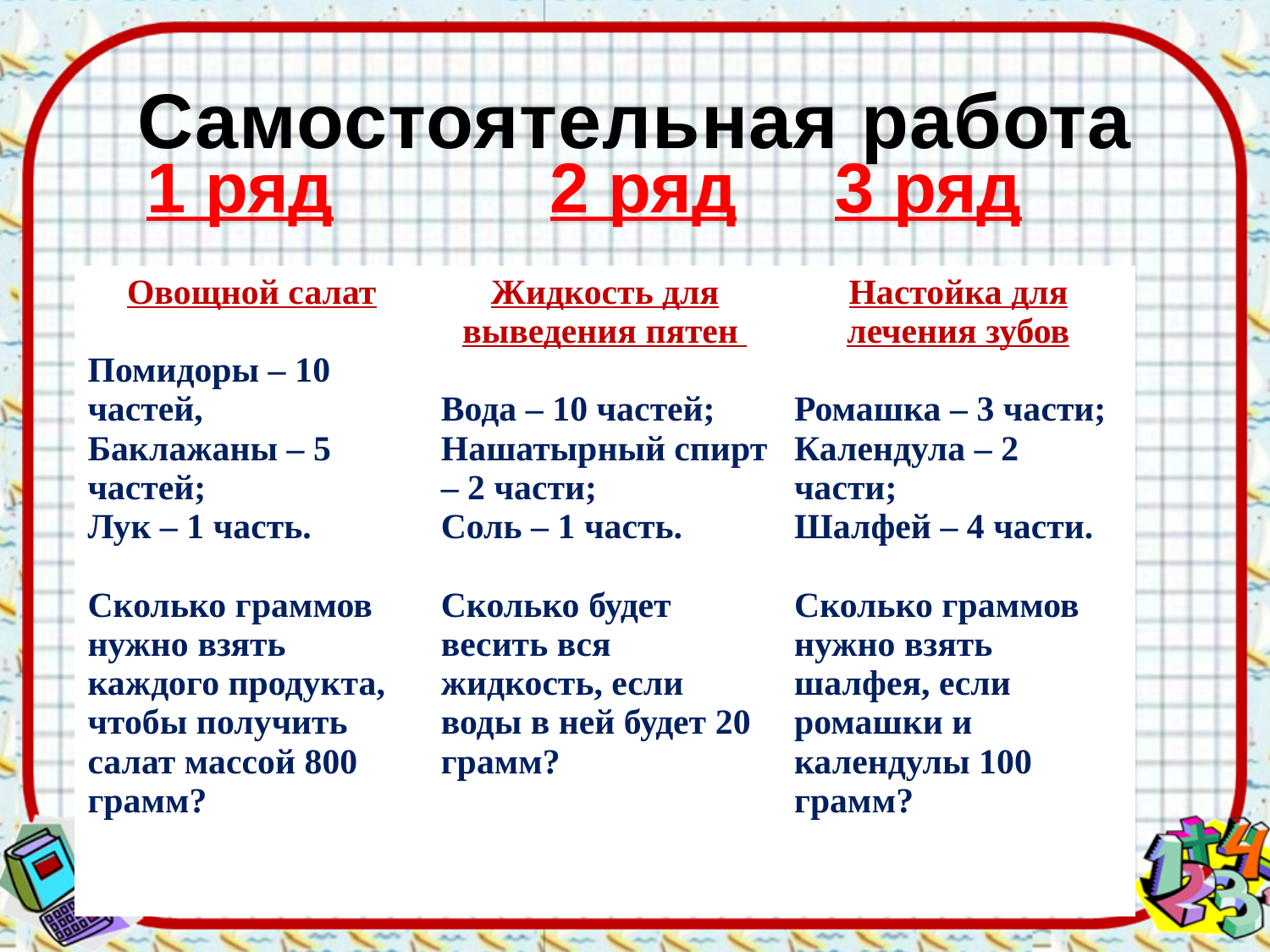

# Самостоятельная работа
     1 ряд           2 ряд     3 ряд

| Овощной салат Помидоры – 10 частей, Баклажаны – 5 частей; Лук – 1 часть. Сколько граммов нужно взять каждого продукта, чтобы получить салат массой 800 грамм? | Жидкость для выведения пятен Вода – 10 частей; Нашатырный спирт – 2 части; Соль – 1 часть. Сколько будет весить вся жидкость, если воды в ней будет 20 грамм? | Настойка для лечения зубов Ромашка – 3 части; Календула – 2 части; Шалфей – 4 части. Сколько граммов нужно взять шалфея, если ромашки и календулы 100 грамм? |
| --- | --- | --- |